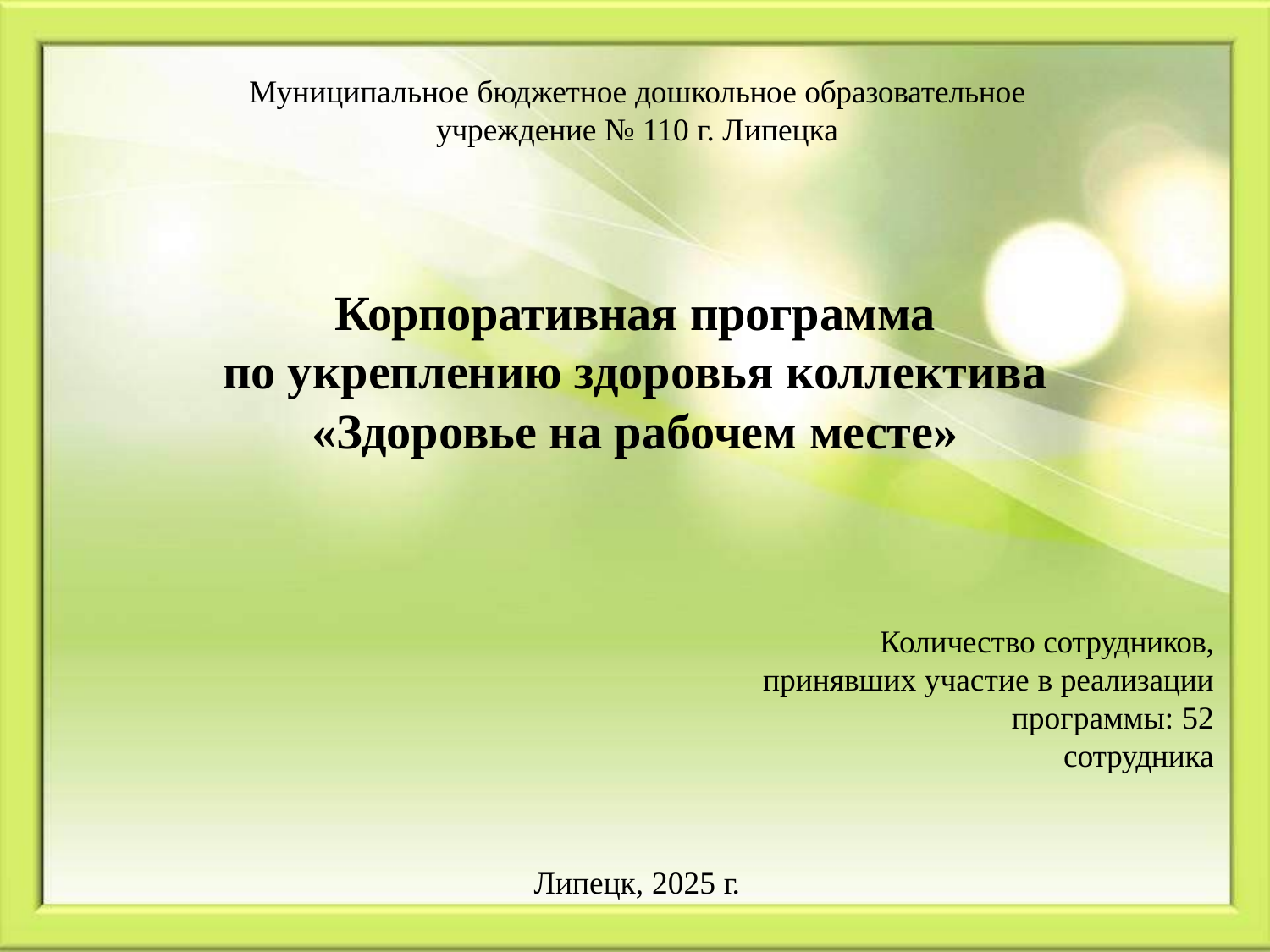

# Муниципальное бюджетное дошкольное образовательное учреждение № 110 г. Липецка
Корпоративная программа
по укреплению здоровья коллектива
«Здоровье на рабочем месте»
Количество сотрудников, принявших участие в реализации
программы: 52 сотрудника
Липецк, 2025 г.